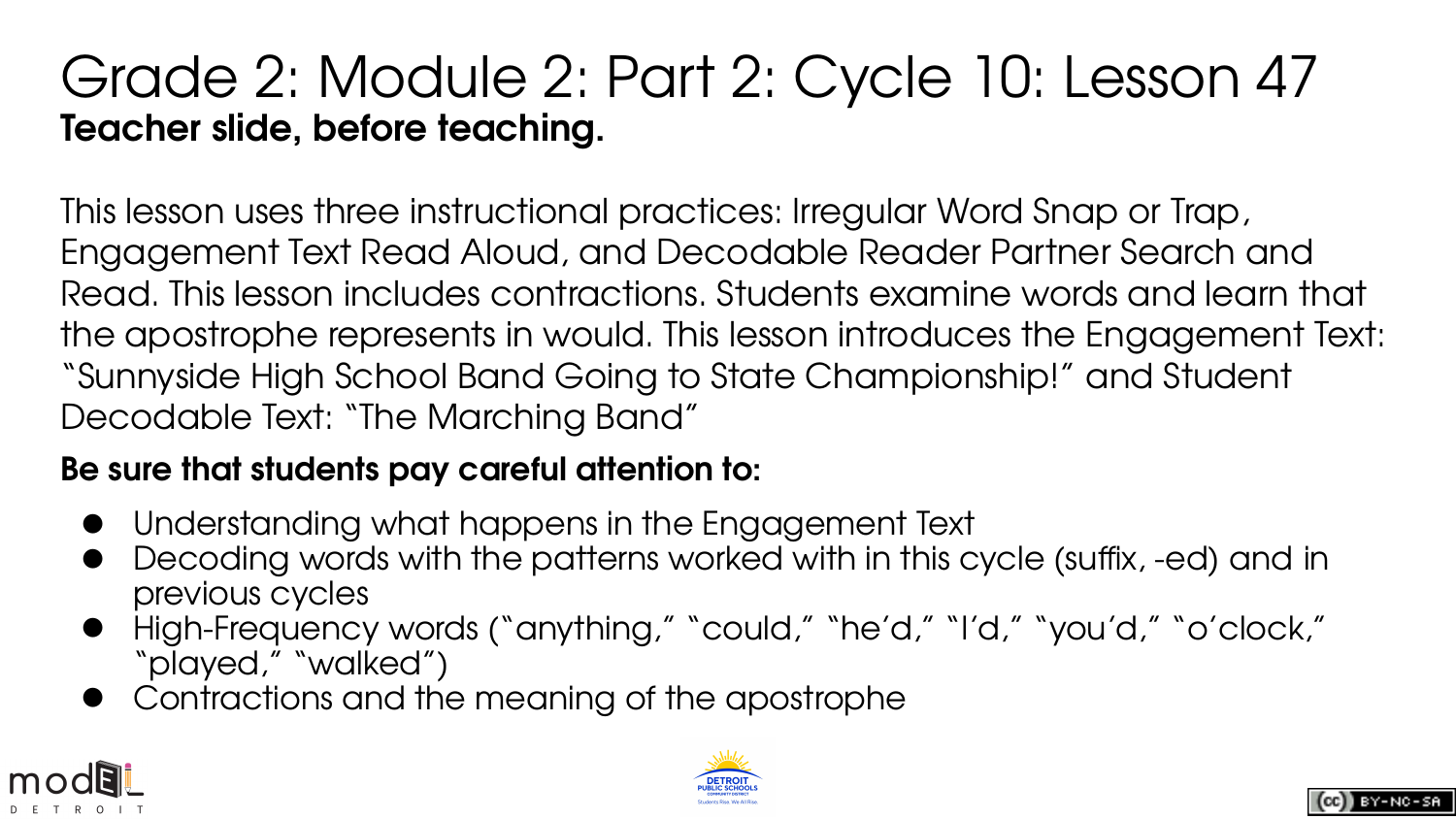

# Grade 2: Module 2: Part 2: Cycle 10: Lesson 47
Teacher slide, before teaching.
This lesson uses three instructional practices: Irregular Word Snap or Trap, Engagement Text Read Aloud, and Decodable Reader Partner Search and Read. This lesson includes contractions. Students examine words and learn that the apostrophe represents in would. This lesson introduces the Engagement Text: “Sunnyside High School Band Going to State Championship!” and Student Decodable Text: “The Marching Band”
Be sure that students pay careful attention to:
Understanding what happens in the Engagement Text
Decoding words with the patterns worked with in this cycle (suffix, -ed) and in previous cycles
High-Frequency words (“anything,” “could,” “he’d,” “I’d,” “you’d,” “o’clock,” “played,” “walked”)
Contractions and the meaning of the apostrophe